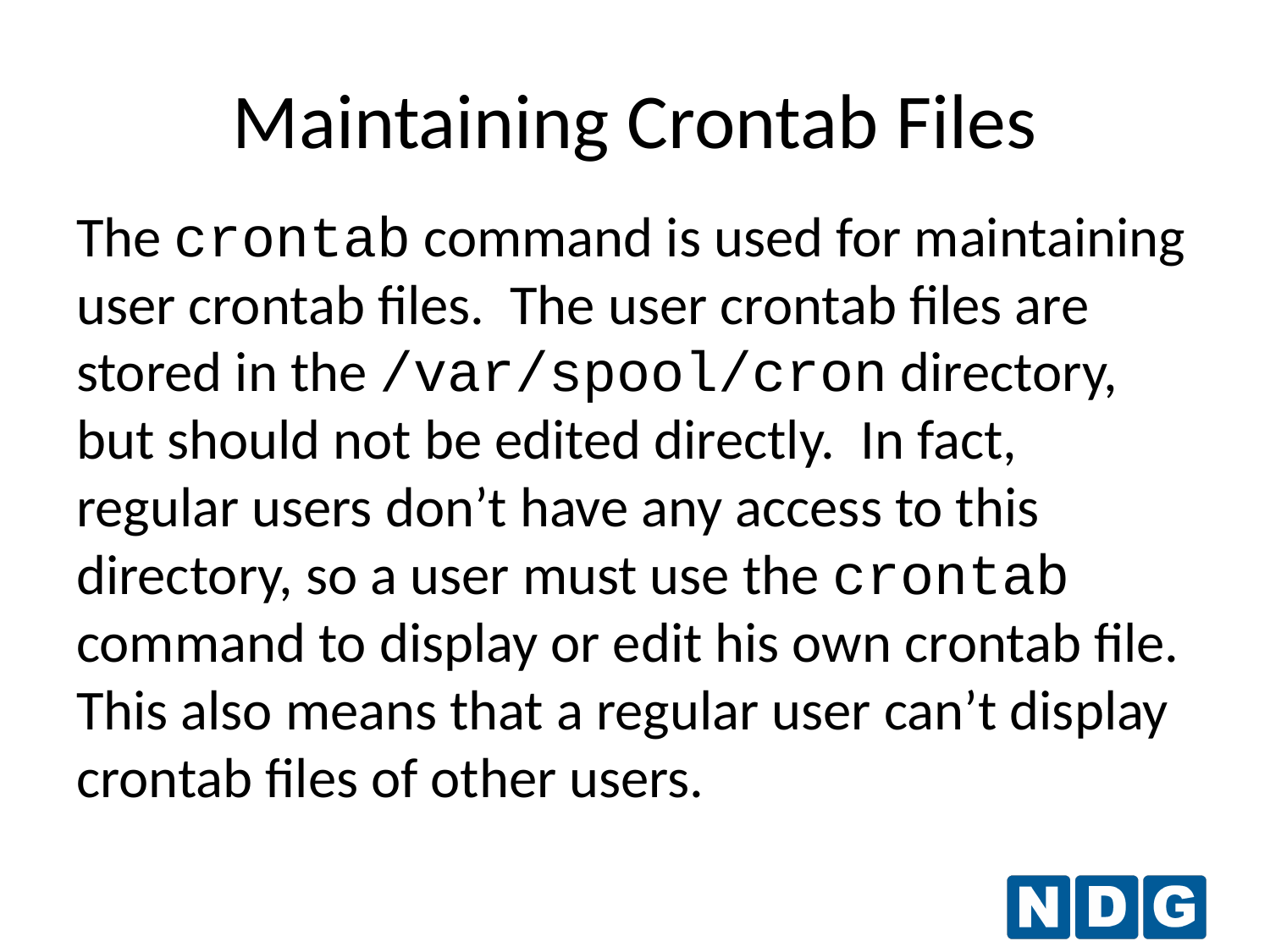

Maintaining Crontab Files
The crontab command is used for maintaining user crontab files.  The user crontab files are stored in the /var/spool/cron directory, but should not be edited directly.  In fact, regular users don’t have any access to this directory, so a user must use the crontab command to display or edit his own crontab file.  This also means that a regular user can’t display crontab files of other users.